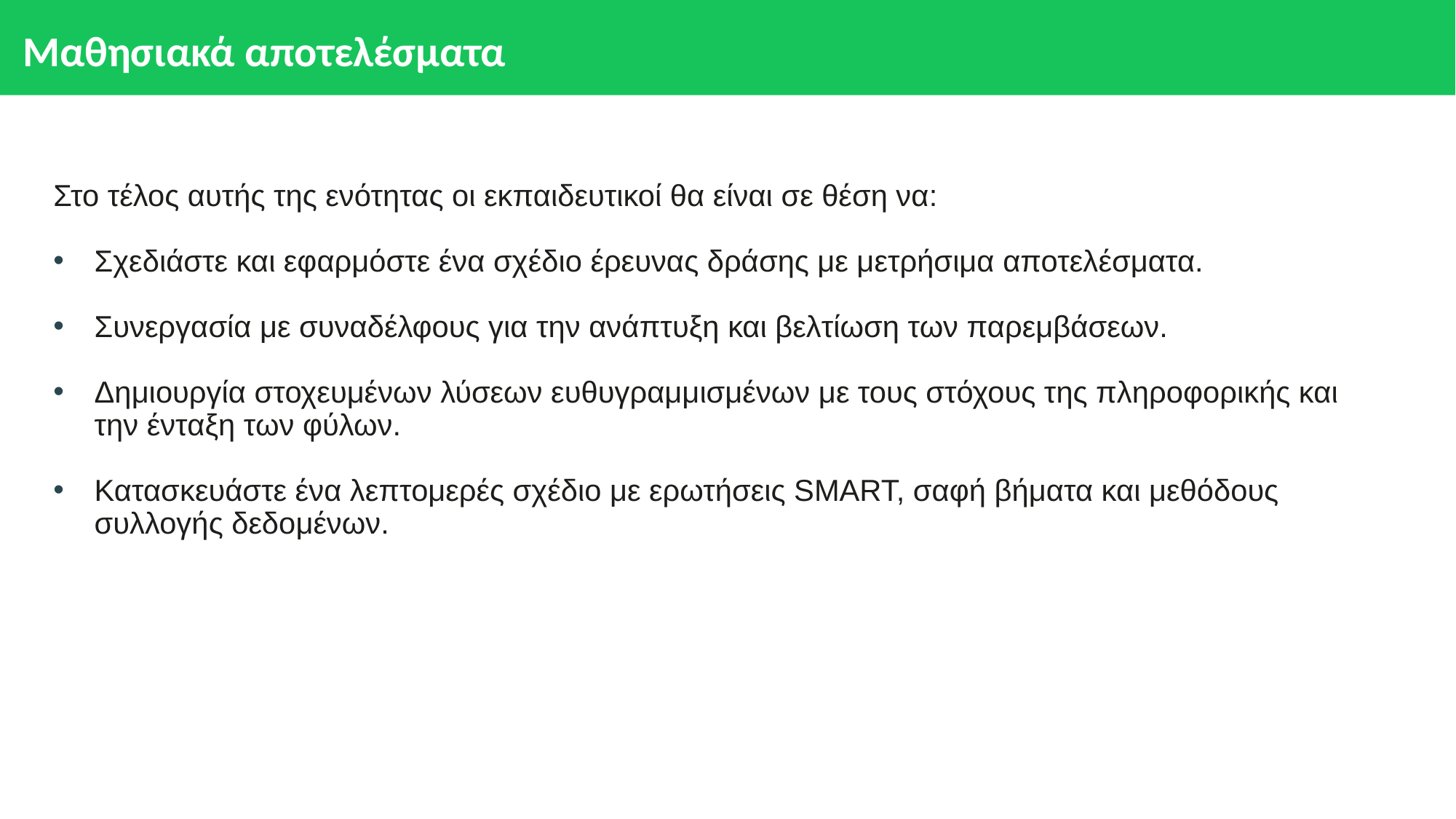

# Μαθησιακά αποτελέσματα
Στο τέλος αυτής της ενότητας οι εκπαιδευτικοί θα είναι σε θέση να:

Σχεδιάστε και εφαρμόστε ένα σχέδιο έρευνας δράσης με μετρήσιμα αποτελέσματα.

Συνεργασία με συναδέλφους για την ανάπτυξη και βελτίωση των παρεμβάσεων.

Δημιουργία στοχευμένων λύσεων ευθυγραμμισμένων με τους στόχους της πληροφορικής και την ένταξη των φύλων.

Κατασκευάστε ένα λεπτομερές σχέδιο με ερωτήσεις SMART, σαφή βήματα και μεθόδους συλλογής δεδομένων.